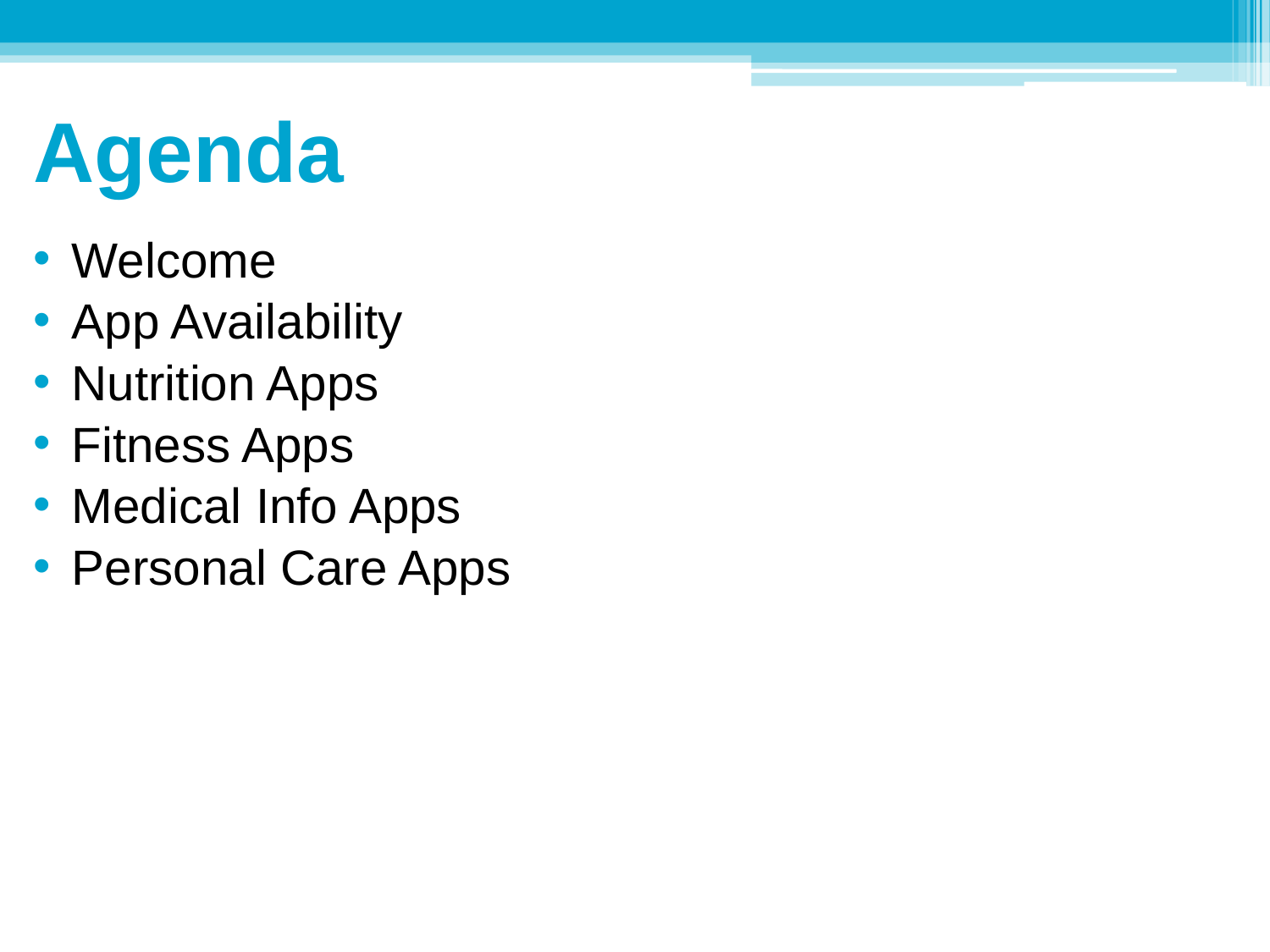

# Agenda
Welcome
App Availability
Nutrition Apps
Fitness Apps
Medical Info Apps
Personal Care Apps